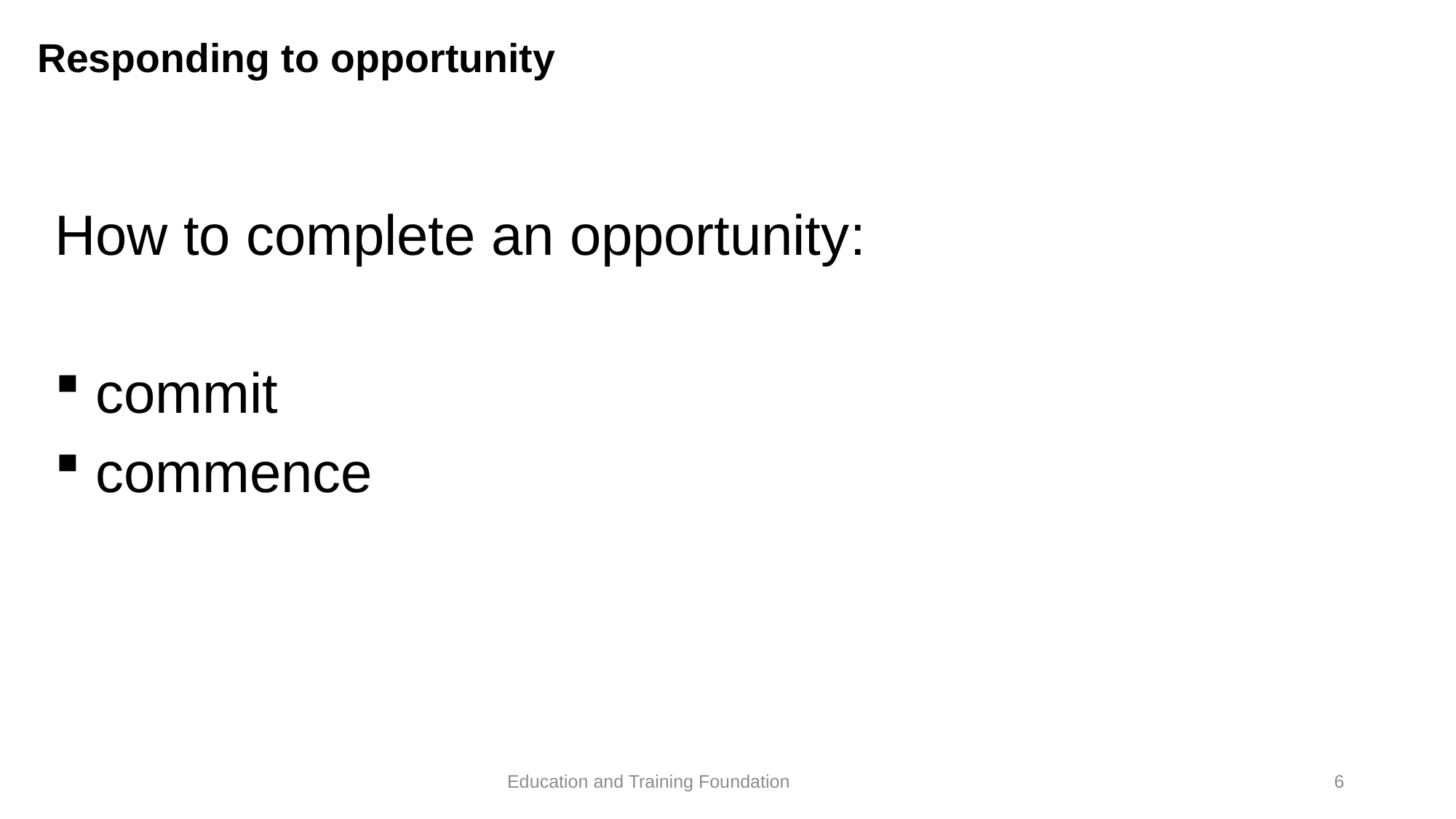

# Responding to opportunity
How to complete an opportunity:

commit
commence
6
Education and Training Foundation